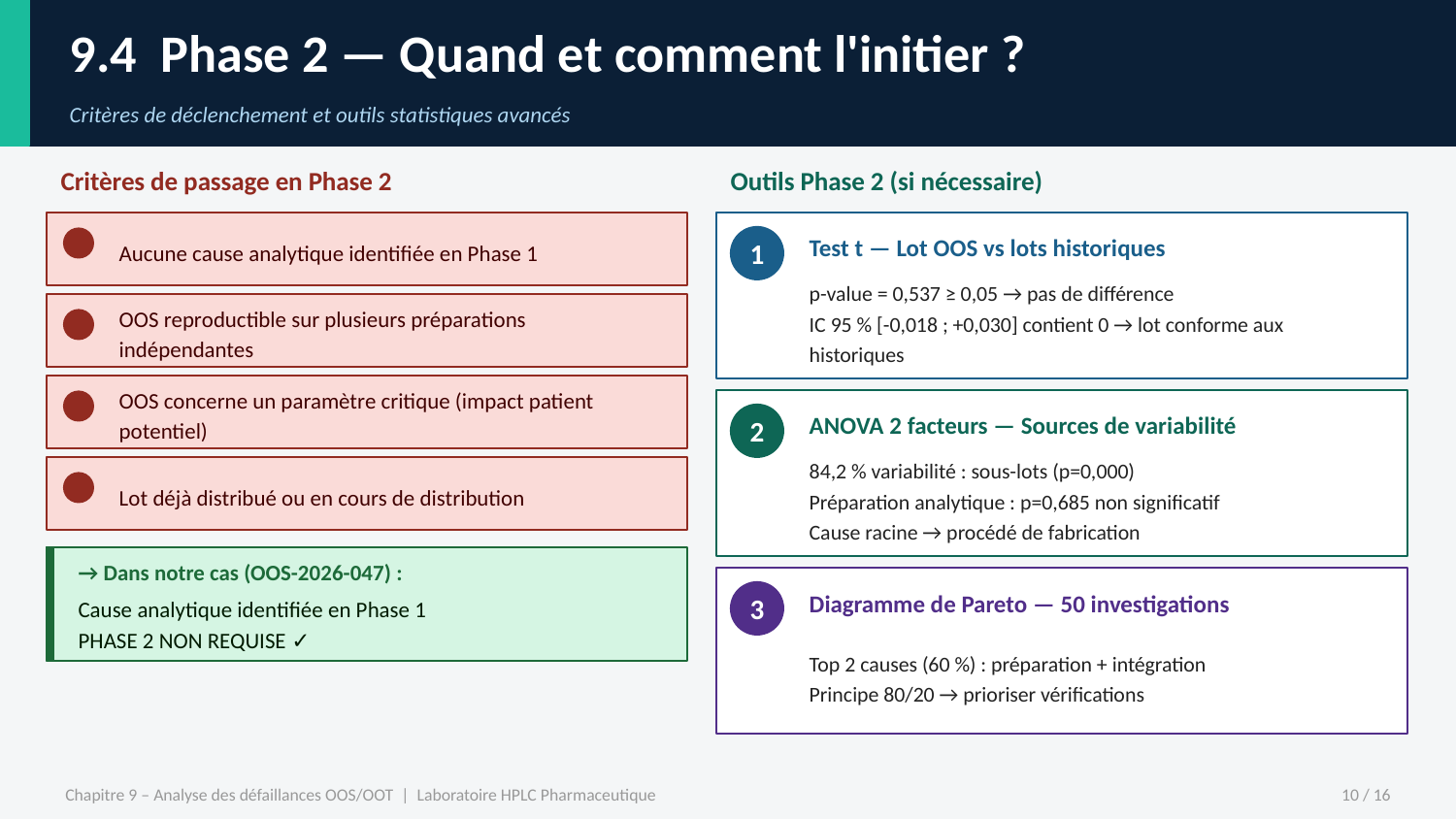

9.4  Phase 2 — Quand et comment l'initier ?
Critères de déclenchement et outils statistiques avancés
Critères de passage en Phase 2
Outils Phase 2 (si nécessaire)

Aucune cause analytique identifiée en Phase 1

1
Test t — Lot OOS vs lots historiques

p-value = 0,537 ≥ 0,05 → pas de différence
IC 95 % [-0,018 ; +0,030] contient 0 → lot conforme aux historiques

OOS reproductible sur plusieurs préparations indépendantes

OOS concerne un paramètre critique (impact patient potentiel)

2
ANOVA 2 facteurs — Sources de variabilité
84,2 % variabilité : sous-lots (p=0,000)
Préparation analytique : p=0,685 non significatif
Cause racine → procédé de fabrication

Lot déjà distribué ou en cours de distribution

→ Dans notre cas (OOS-2026-047) :

3
Diagramme de Pareto — 50 investigations
Cause analytique identifiée en Phase 1
PHASE 2 NON REQUISE ✓
Top 2 causes (60 %) : préparation + intégration
Principe 80/20 → prioriser vérifications
Chapitre 9 – Analyse des défaillances OOS/OOT  |  Laboratoire HPLC Pharmaceutique
10 / 16